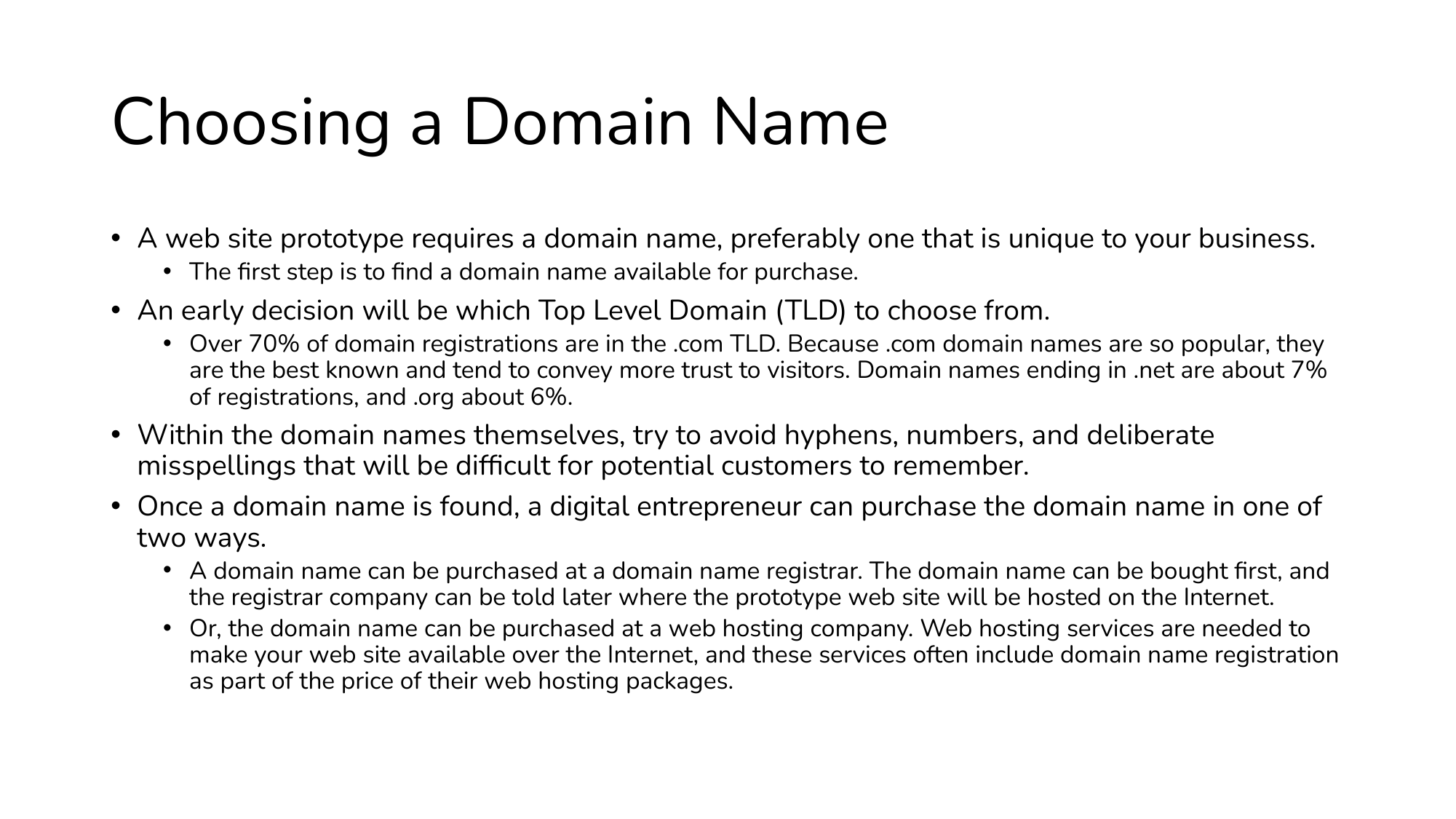

# Choosing a Domain Name
A web site prototype requires a domain name, preferably one that is unique to your business.
The first step is to find a domain name available for purchase.
An early decision will be which Top Level Domain (TLD) to choose from.
Over 70% of domain registrations are in the .com TLD. Because .com domain names are so popular, they are the best known and tend to convey more trust to visitors. Domain names ending in .net are about 7% of registrations, and .org about 6%.
Within the domain names themselves, try to avoid hyphens, numbers, and deliberate misspellings that will be difficult for potential customers to remember.
Once a domain name is found, a digital entrepreneur can purchase the domain name in one of two ways.
A domain name can be purchased at a domain name registrar. The domain name can be bought first, and the registrar company can be told later where the prototype web site will be hosted on the Internet.
Or, the domain name can be purchased at a web hosting company. Web hosting services are needed to make your web site available over the Internet, and these services often include domain name registration as part of the price of their web hosting packages.